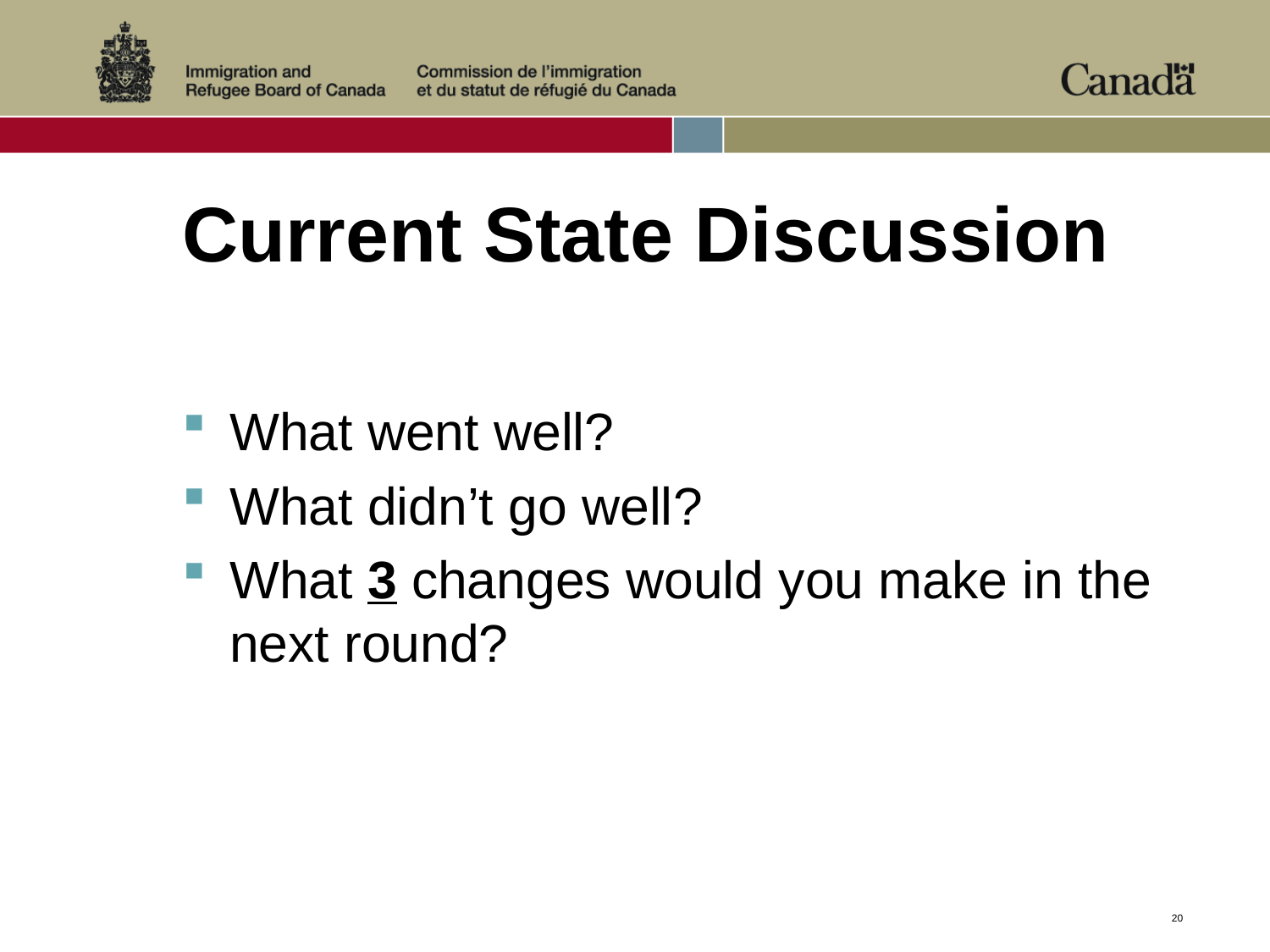

# Current State Discussion
What went well?
What didn’t go well?
What 3 changes would you make in the next round?
20